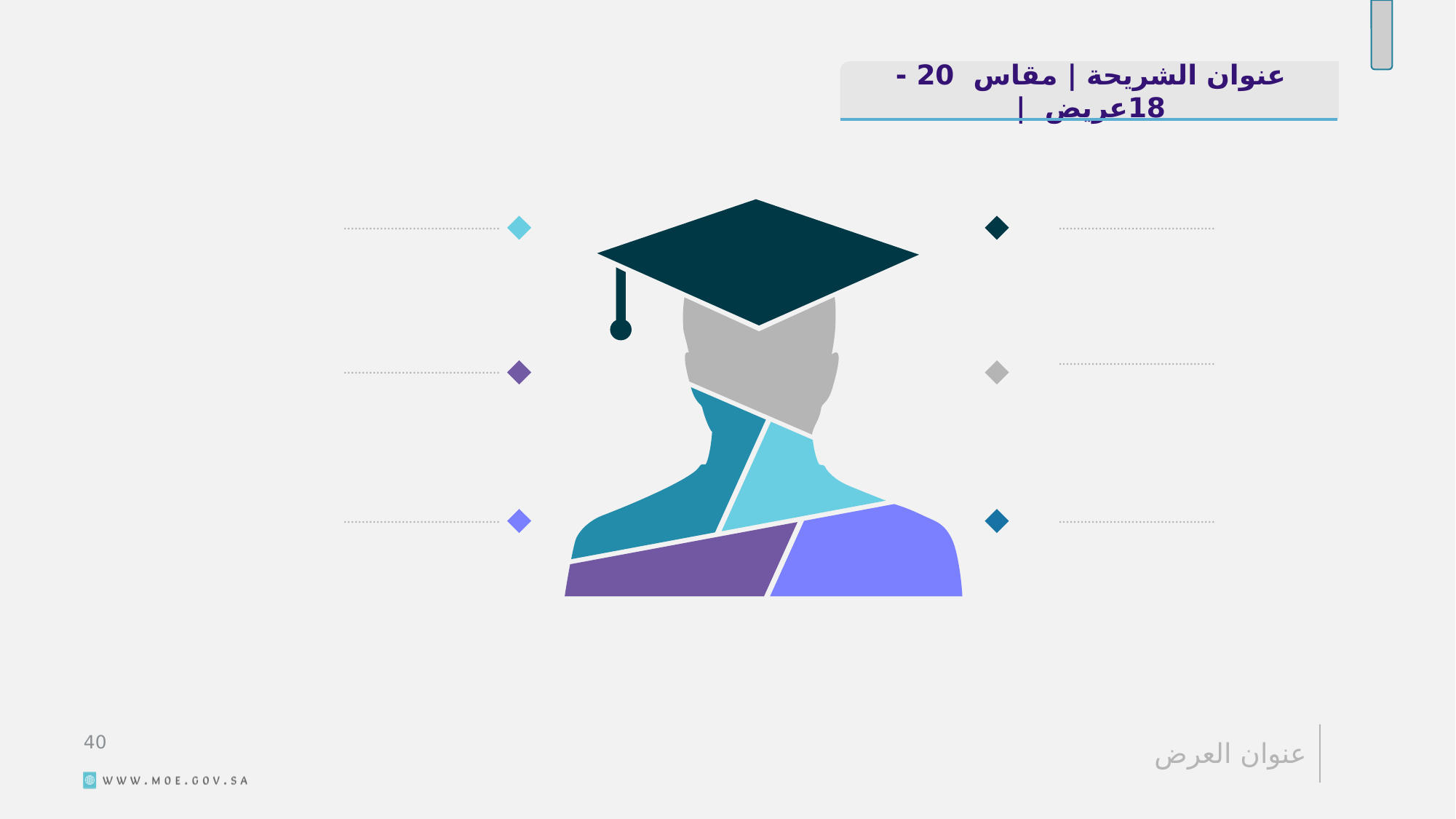

عنوان الشريحة | مقاس  20 - 18عريض  |

…………………………………….
…………………………………….

…………………………………….
…………………………………….

…………………………………….
…………………………………….

40
عنوان العرض